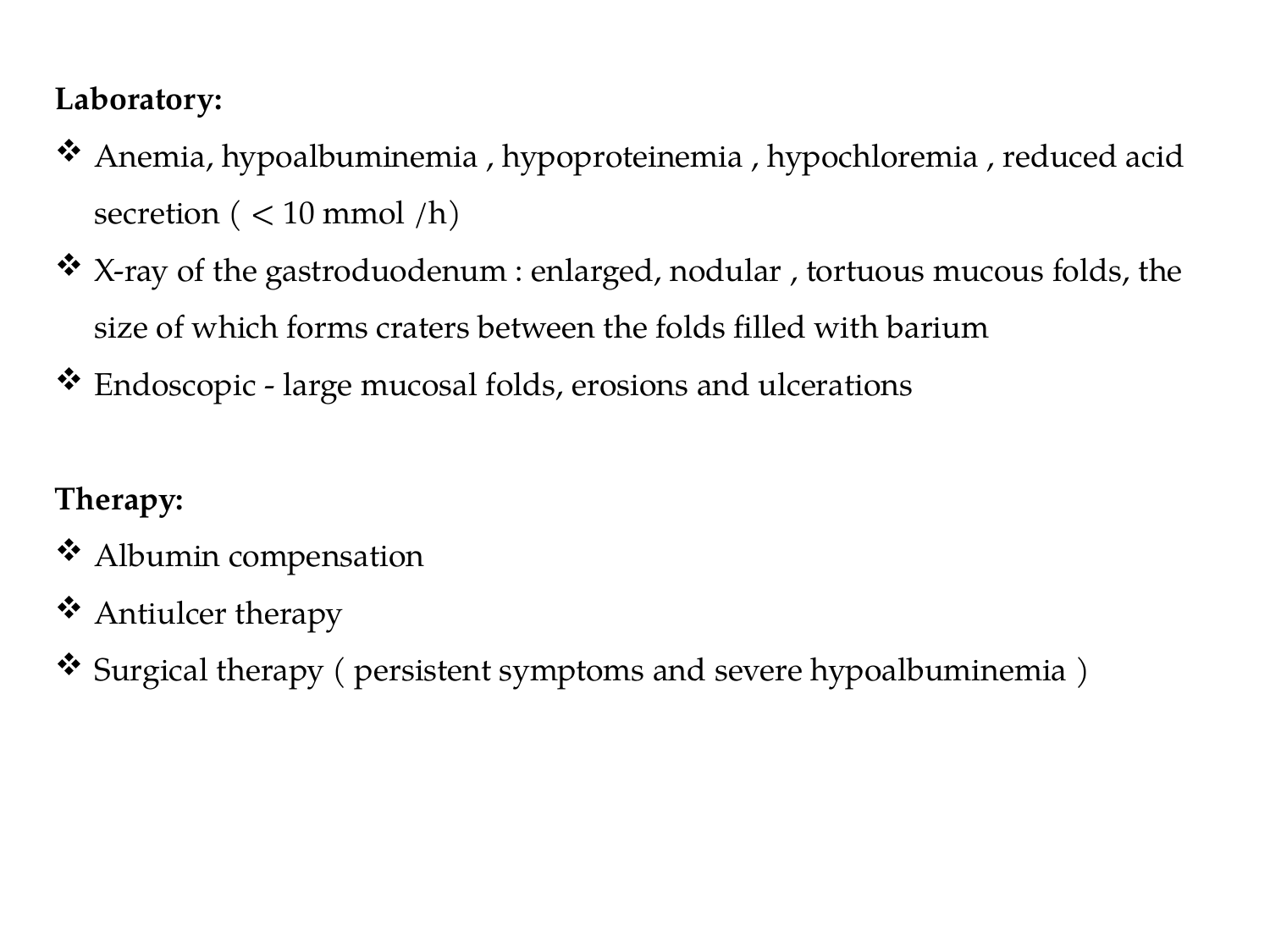

Laboratory:
Anemia, hypoalbuminemia , hypoproteinemia , hypochloremia , reduced acid secretion ( < 10 mmol /h)
X-ray of the gastroduodenum : enlarged, nodular , tortuous mucous folds, the size of which forms craters between the folds filled with barium
Endoscopic - large mucosal folds, erosions and ulcerations

Therapy:
Albumin compensation
Antiulcer therapy
Surgical therapy ( persistent symptoms and severe hypoalbuminemia )